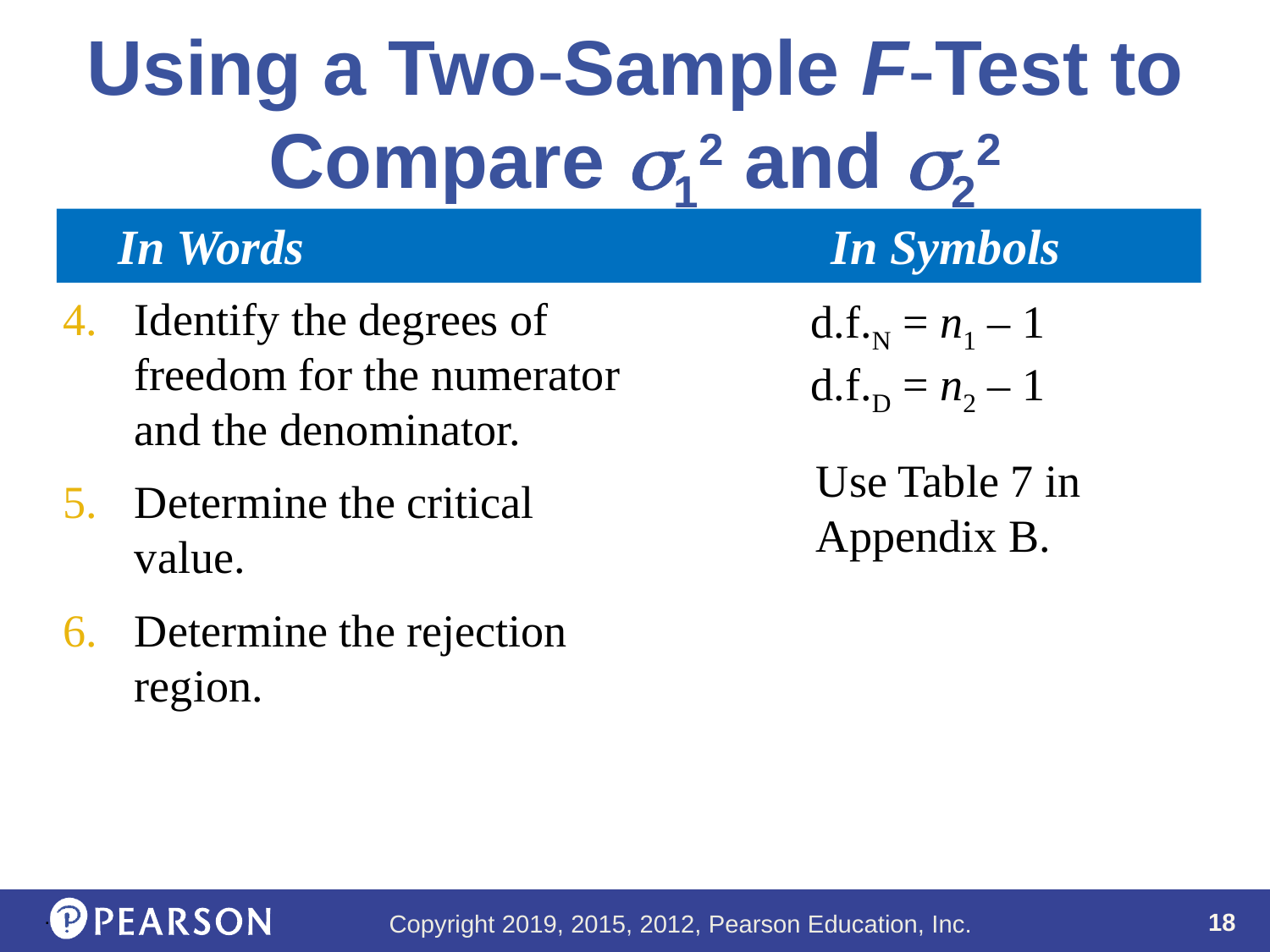

# Using a Two-Sample F-Test to Compare σ12 and σ22

    In Words					In Symbols
Identify the degrees of freedom for the numerator and the denominator.
Determine the critical value.
Determine the rejection region.
d.f.N = n1 – 1 d.f.D = n2 – 1
Use Table 7 in Appendix B.
.